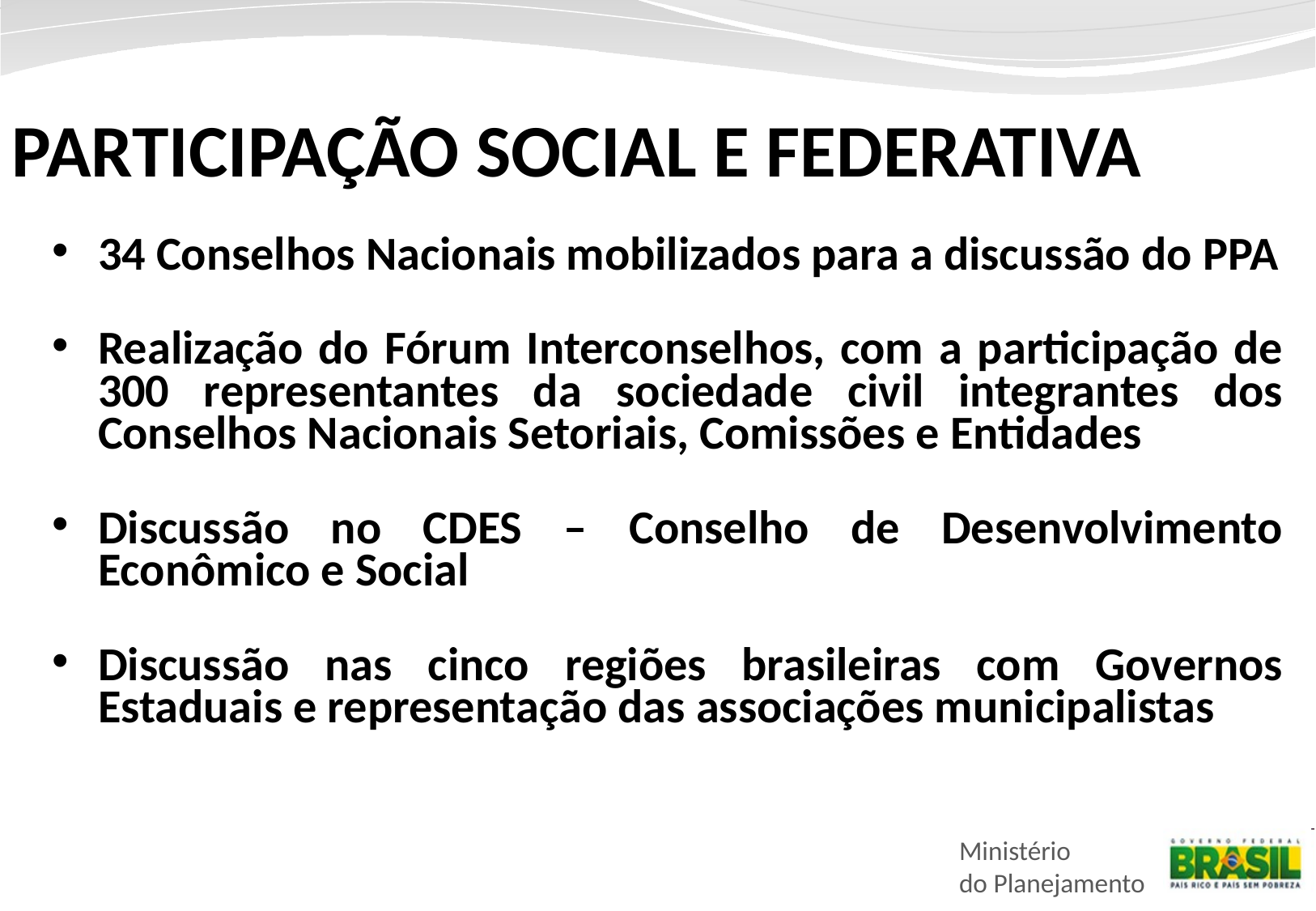

PARTICIPAÇÃO SOCIAL E FEDERATIVA

34 Conselhos Nacionais mobilizados para a discussão do PPA

Realização do Fórum Interconselhos, com a participação de 300 representantes da sociedade civil integrantes dos Conselhos Nacionais Setoriais, Comissões e Entidades

Discussão no CDES – Conselho de Desenvolvimento Econômico e Social

Discussão nas cinco regiões brasileiras com Governos Estaduais e representação das associações municipalistas